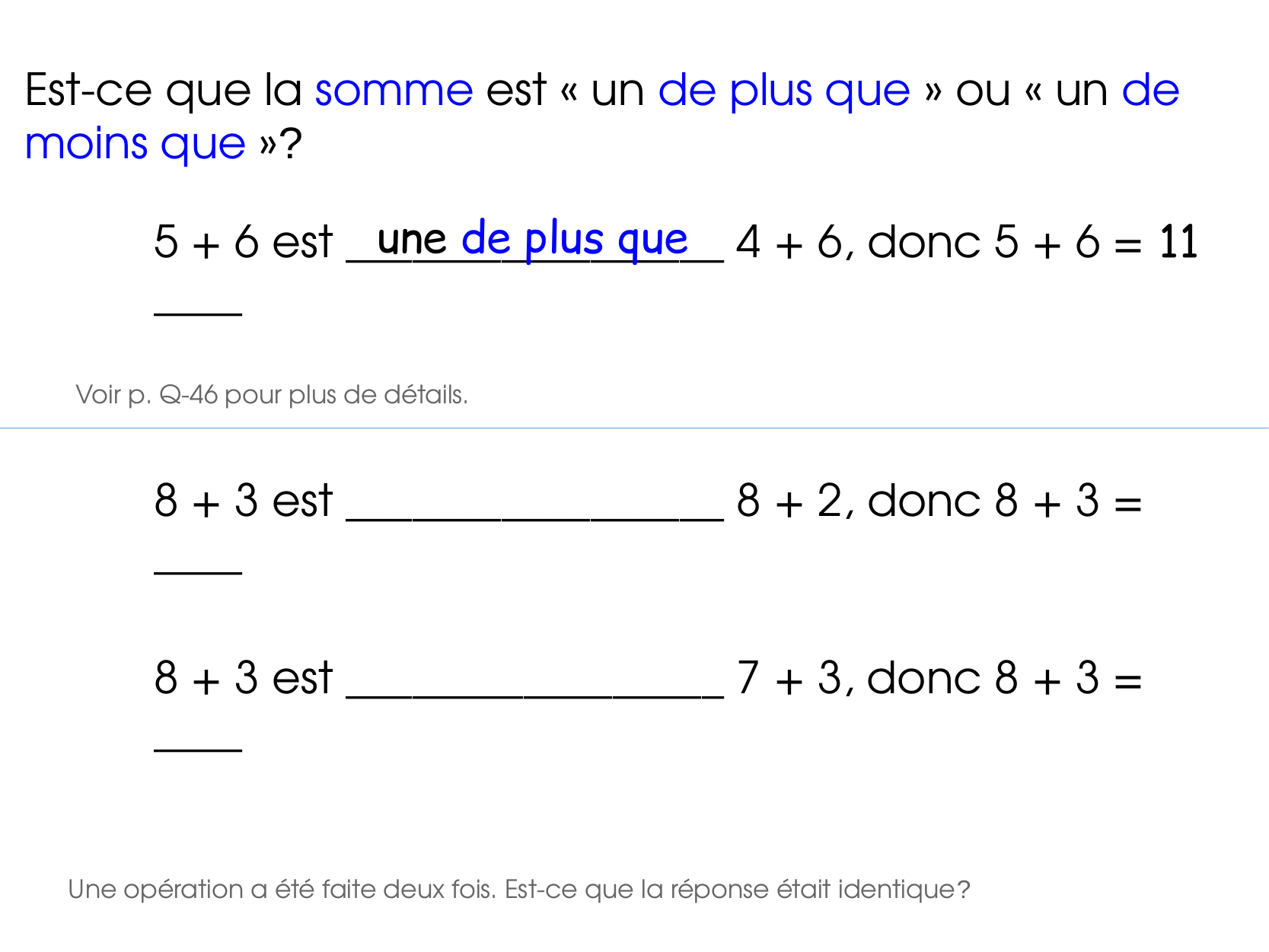

Est-ce que la somme est « un de plus que » ou « un de moins que »?
une de plus que
11
5 + 6 est _________________ 4 + 6, donc 5 + 6 = ____
Voir p. Q-46 pour plus de détails.
8 + 3 est _________________ 8 + 2, donc 8 + 3 = ____
8 + 3 est _________________ 7 + 3, donc 8 + 3 = ____
Une opération a été faite deux fois. Est-ce que la réponse était identique?